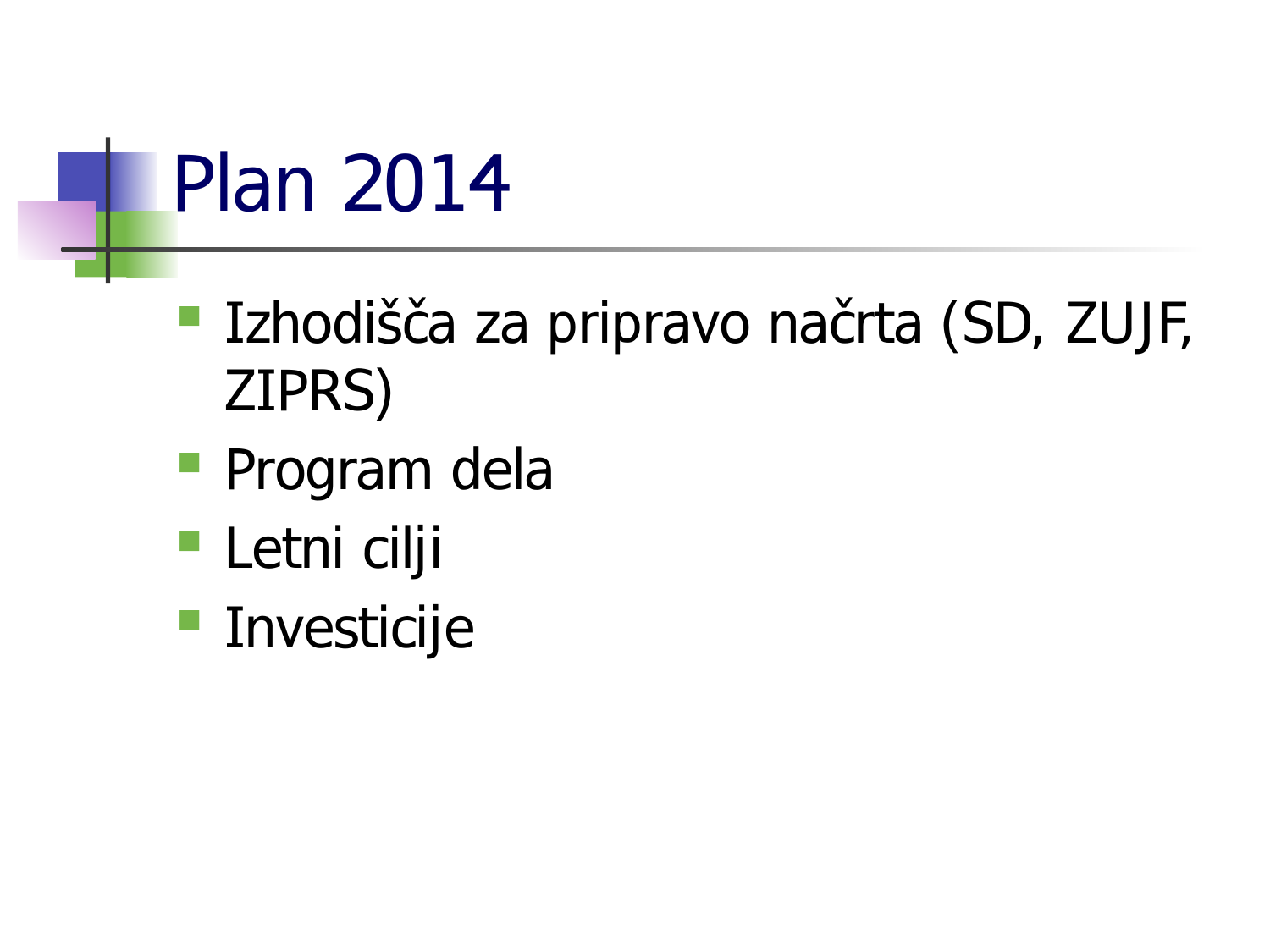

# Plan 2014
Izhodišča za pripravo načrta (SD, ZUJF, ZIPRS)
Program dela
Letni cilji
Investicije